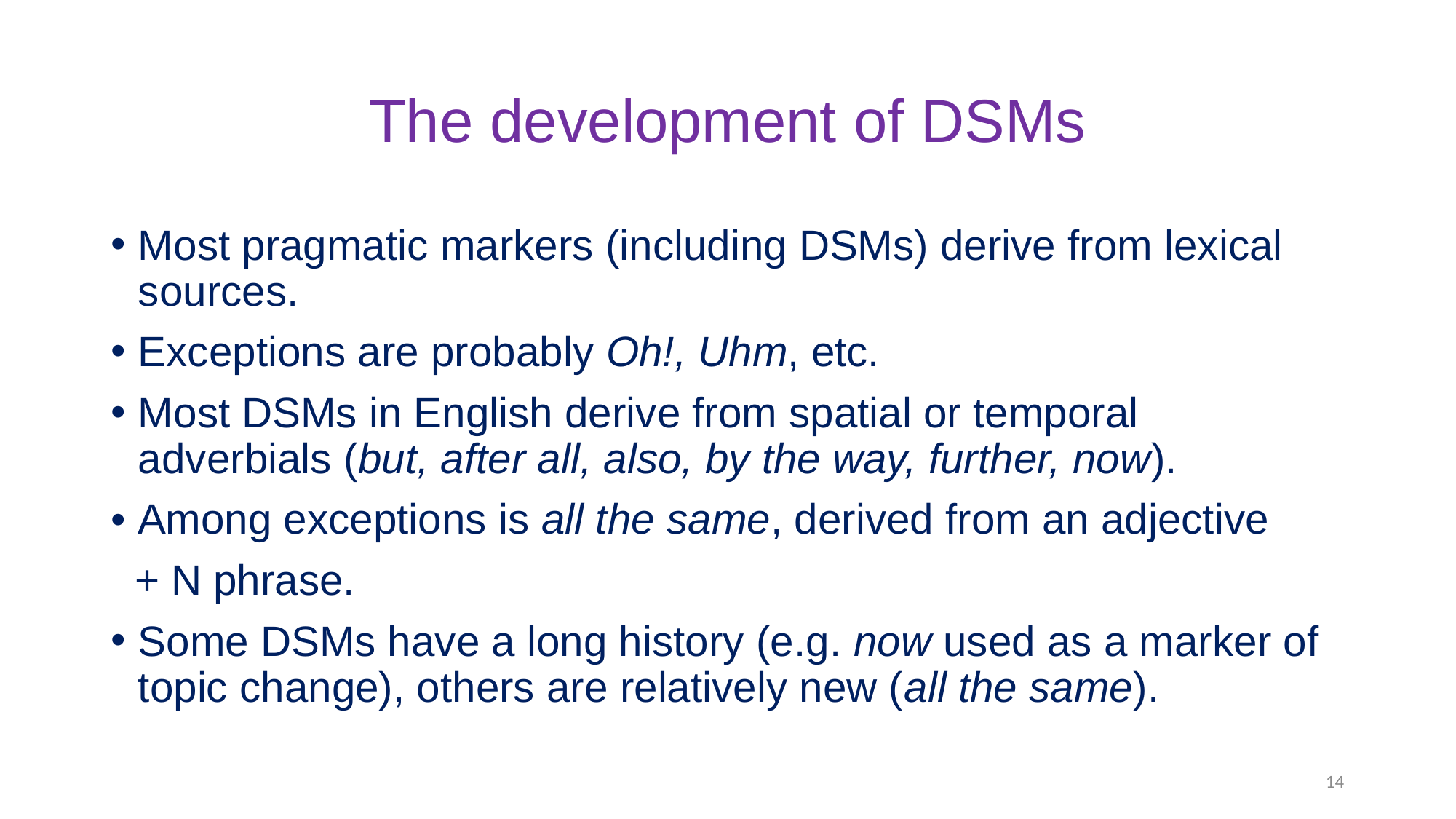

# The development of DSMs
Most pragmatic markers (including DSMs) derive from lexical sources.
Exceptions are probably Oh!, Uhm, etc.
Most DSMs in English derive from spatial or temporal adverbials (but, after all, also, by the way, further, now).
• Among exceptions is all the same, derived from an adjective
  + N phrase.
Some DSMs have a long history (e.g. now used as a marker of topic change), others are relatively new (all the same).

14